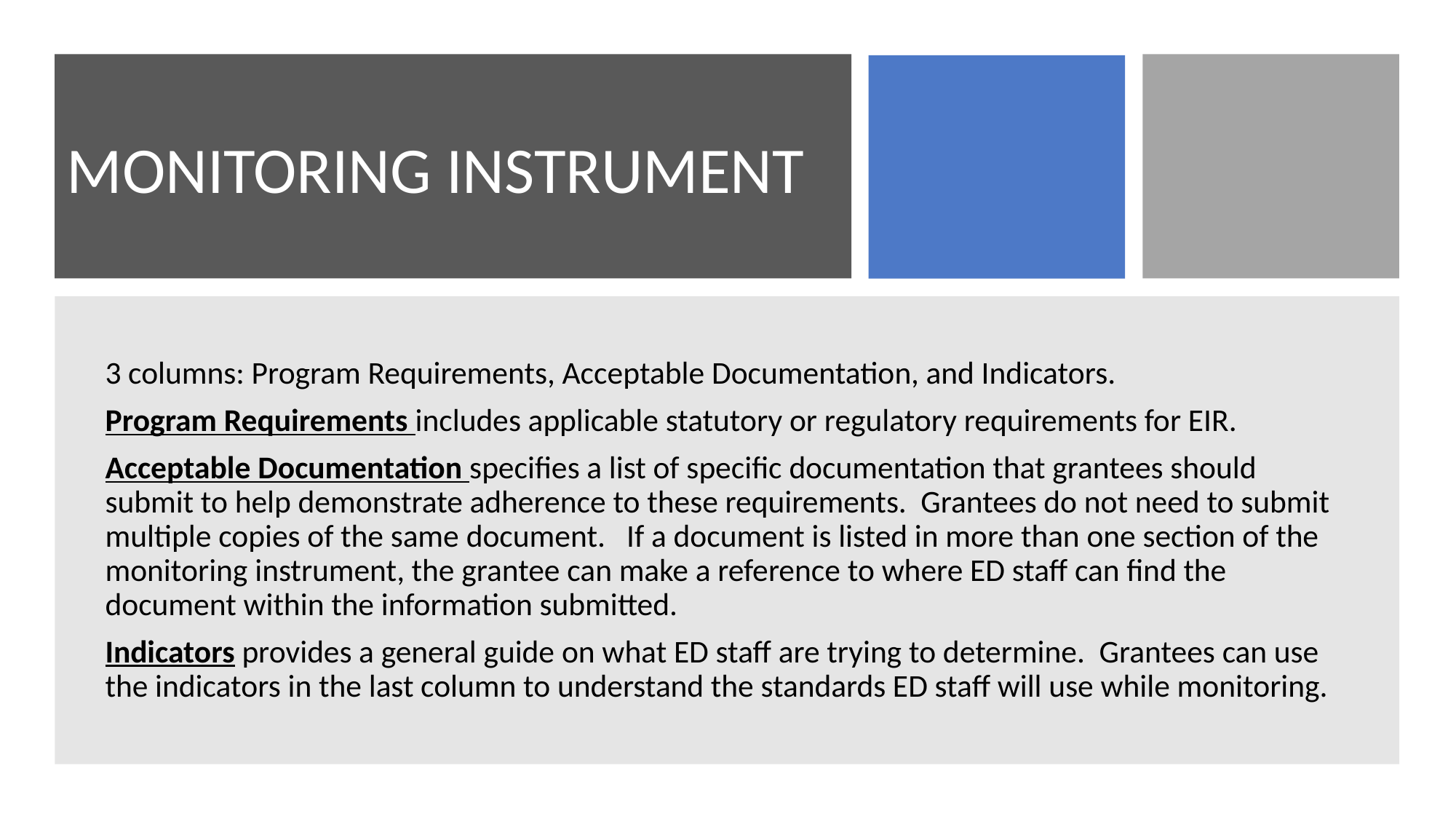

# MONITORING INSTRUMENT

3 columns: Program Requirements, Acceptable Documentation, and Indicators.
Program Requirements includes applicable statutory or regulatory requirements for EIR.
Acceptable Documentation specifies a list of specific documentation that grantees should submit to help demonstrate adherence to these requirements.  Grantees do not need to submit multiple copies of the same document.   If a document is listed in more than one section of the monitoring instrument, the grantee can make a reference to where ED staff can find the document within the information submitted.
Indicators provides a general guide on what ED staff are trying to determine.  Grantees can use the indicators in the last column to understand the standards ED staff will use while monitoring.